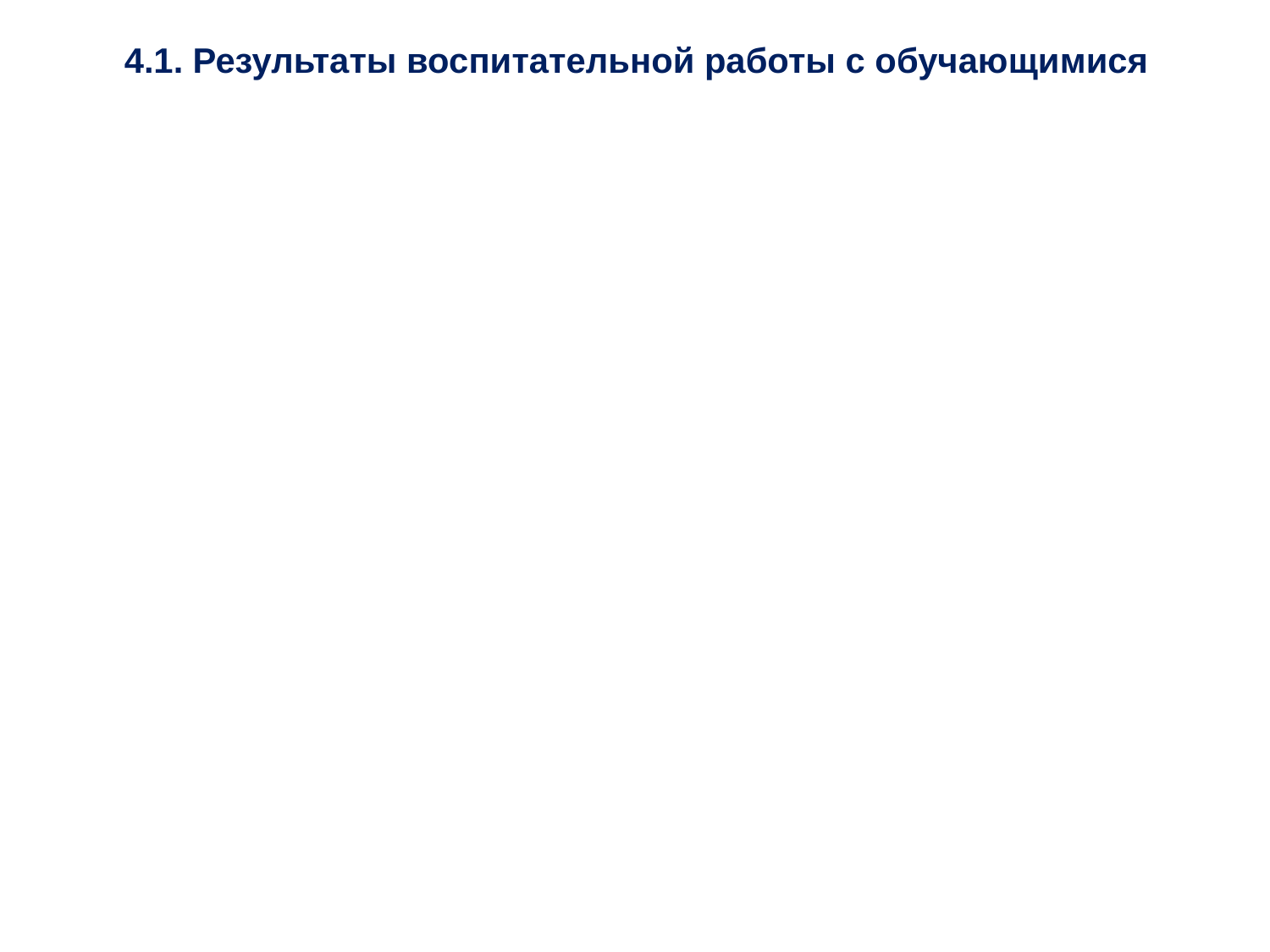

# 4.1. Результаты воспитательной работы с обучающимися